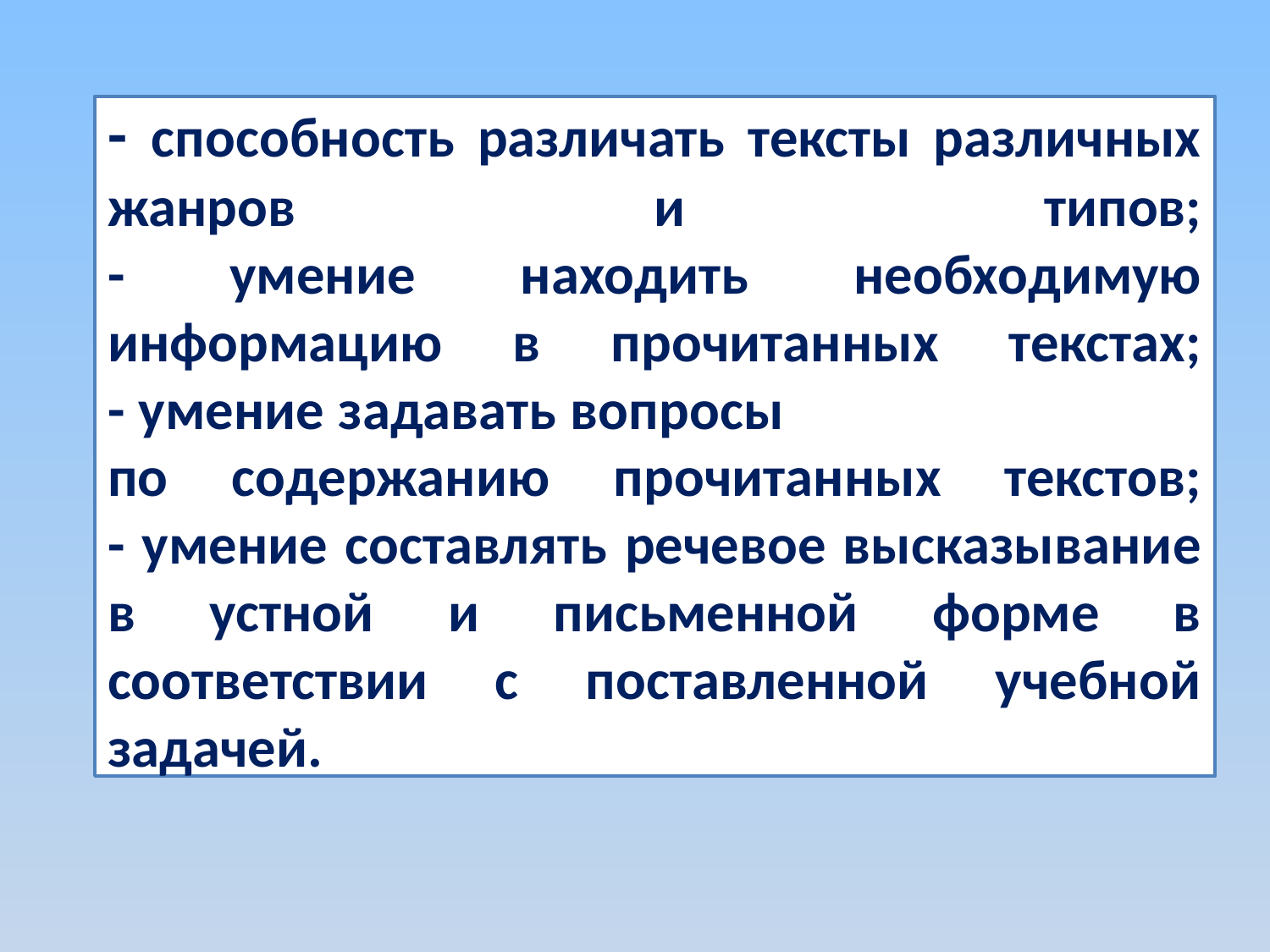

# - способность различать тексты различных жанров и типов; - умение находить необходимую информацию в прочитанных текстах; - умение задавать вопросы                               по содержанию прочитанных текстов; - умение составлять речевое высказывание в устной и письменной форме в соответствии с поставленной учебной задачей.